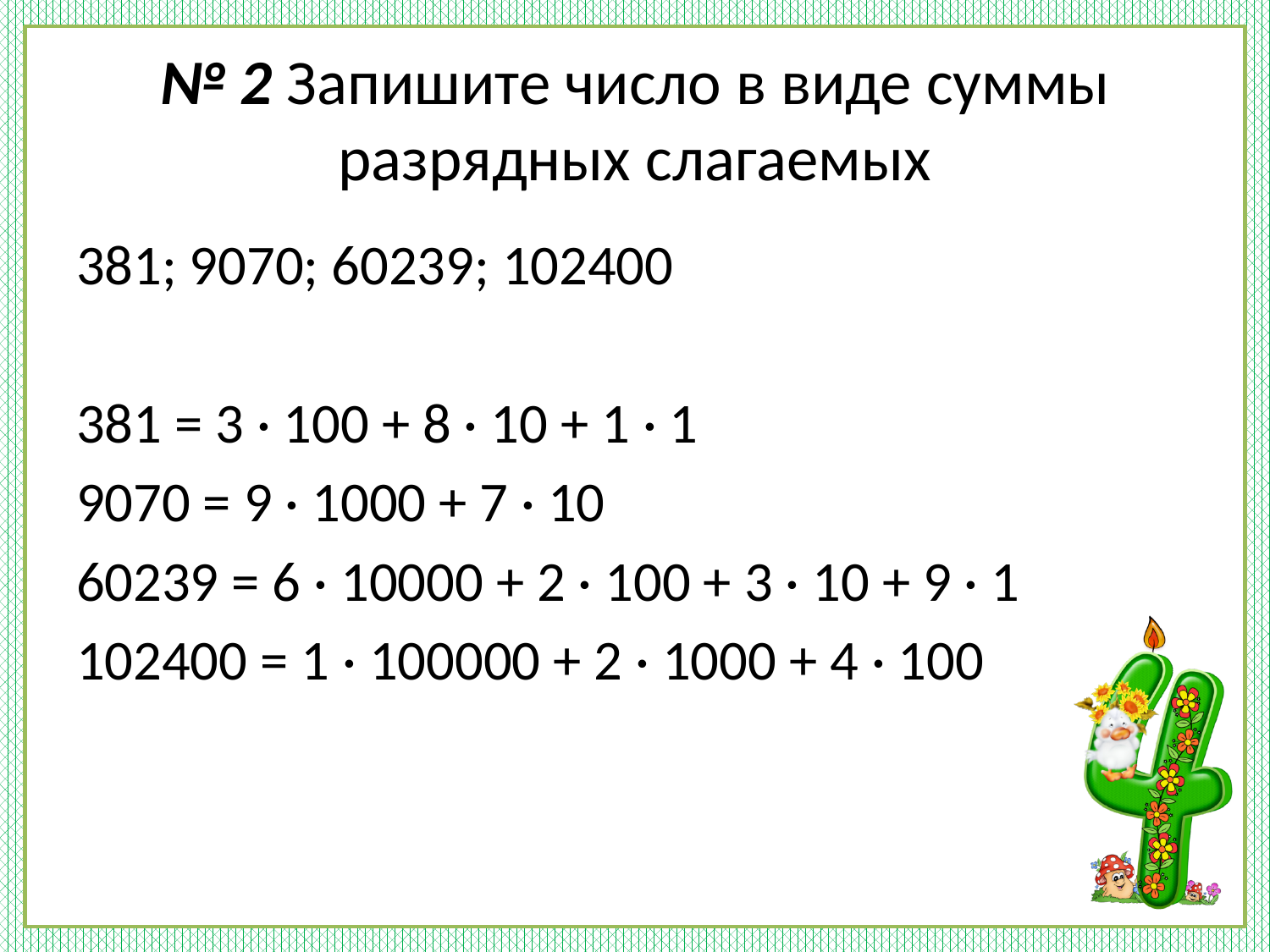

# № 2 Запишите число в виде суммы разрядных слагаемых
381; 9070; 60239; 102400

381 = 3 · 100 + 8 · 10 + 1 · 1
9070 = 9 · 1000 + 7 · 10
60239 = 6 · 10000 + 2 · 100 + 3 · 10 + 9 · 1
102400 = 1 · 100000 + 2 · 1000 + 4 · 100